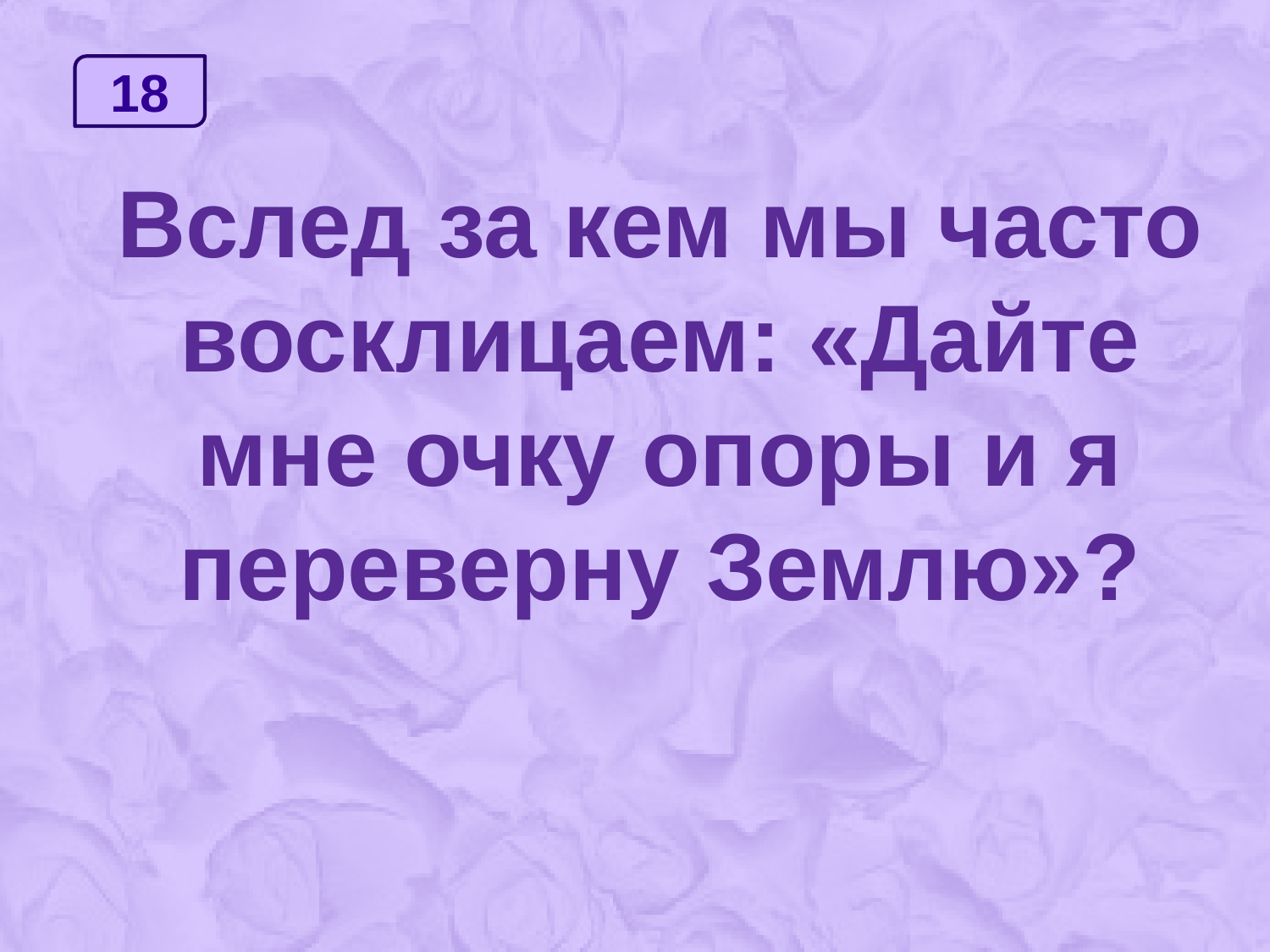

18
Вслед за кем мы часто восклицаем: «Дайте мне очку опоры и я переверну Землю»?